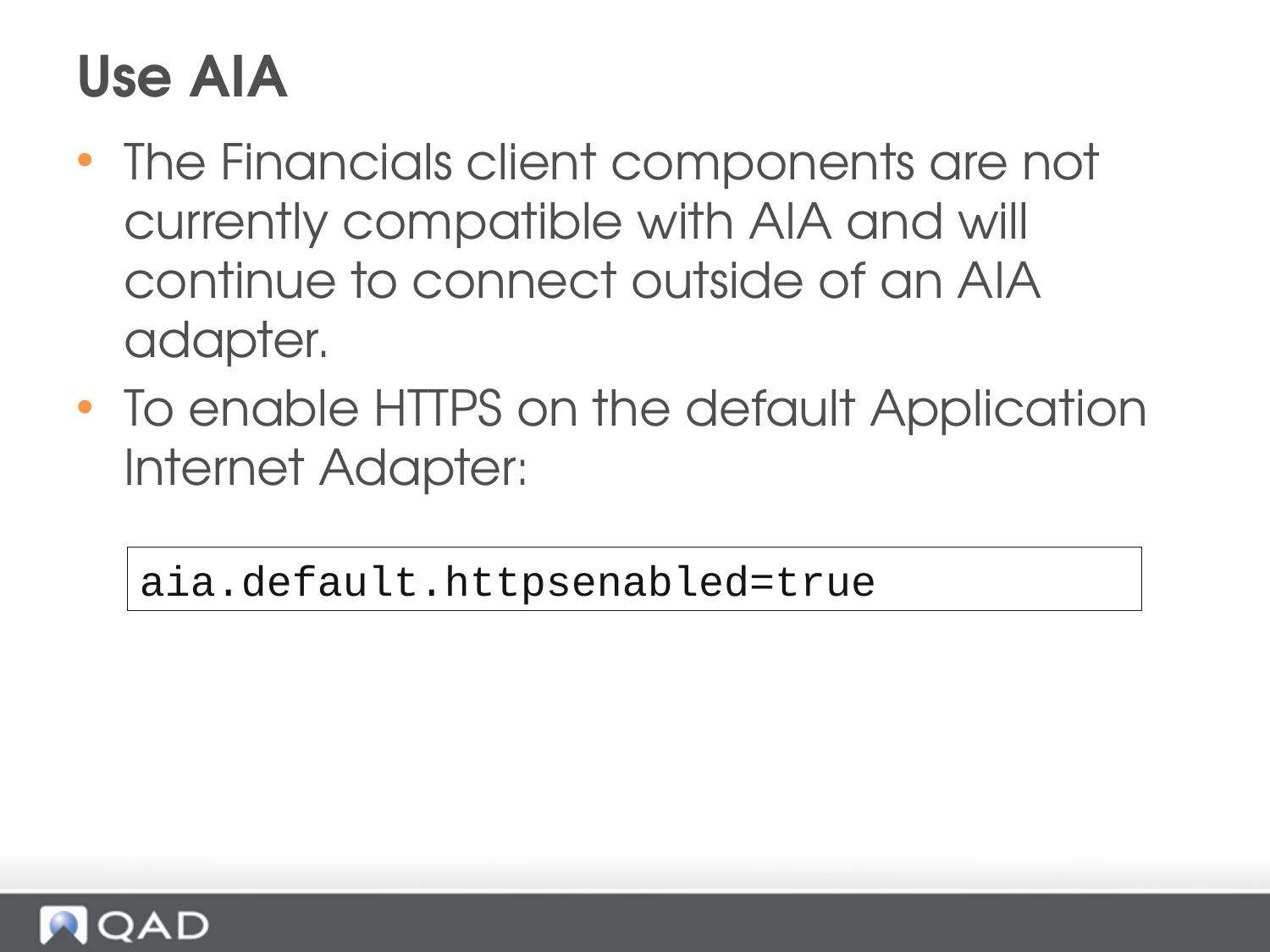

# Use AIA
The Financials client components are not currently compatible with AIA and will continue to connect outside of an AIA adapter.
To enable HTTPS on the default Application Internet Adapter:
aia.default.httpsenabled=true